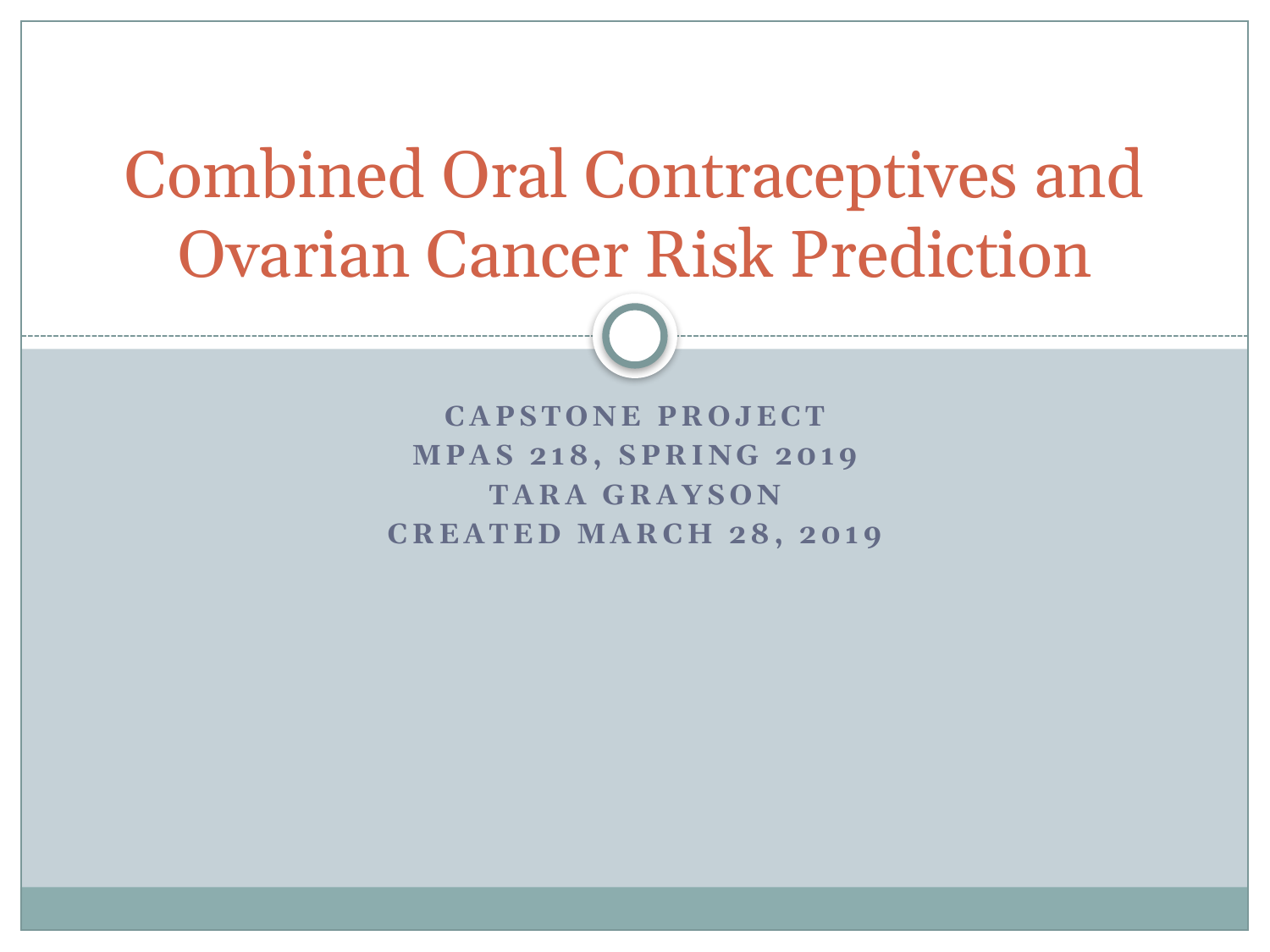

# Combined Oral Contraceptives and Ovarian Cancer Risk Prediction
Capstone project
mpas 218, spring 2019
Tara grayson
Created March 28, 2019